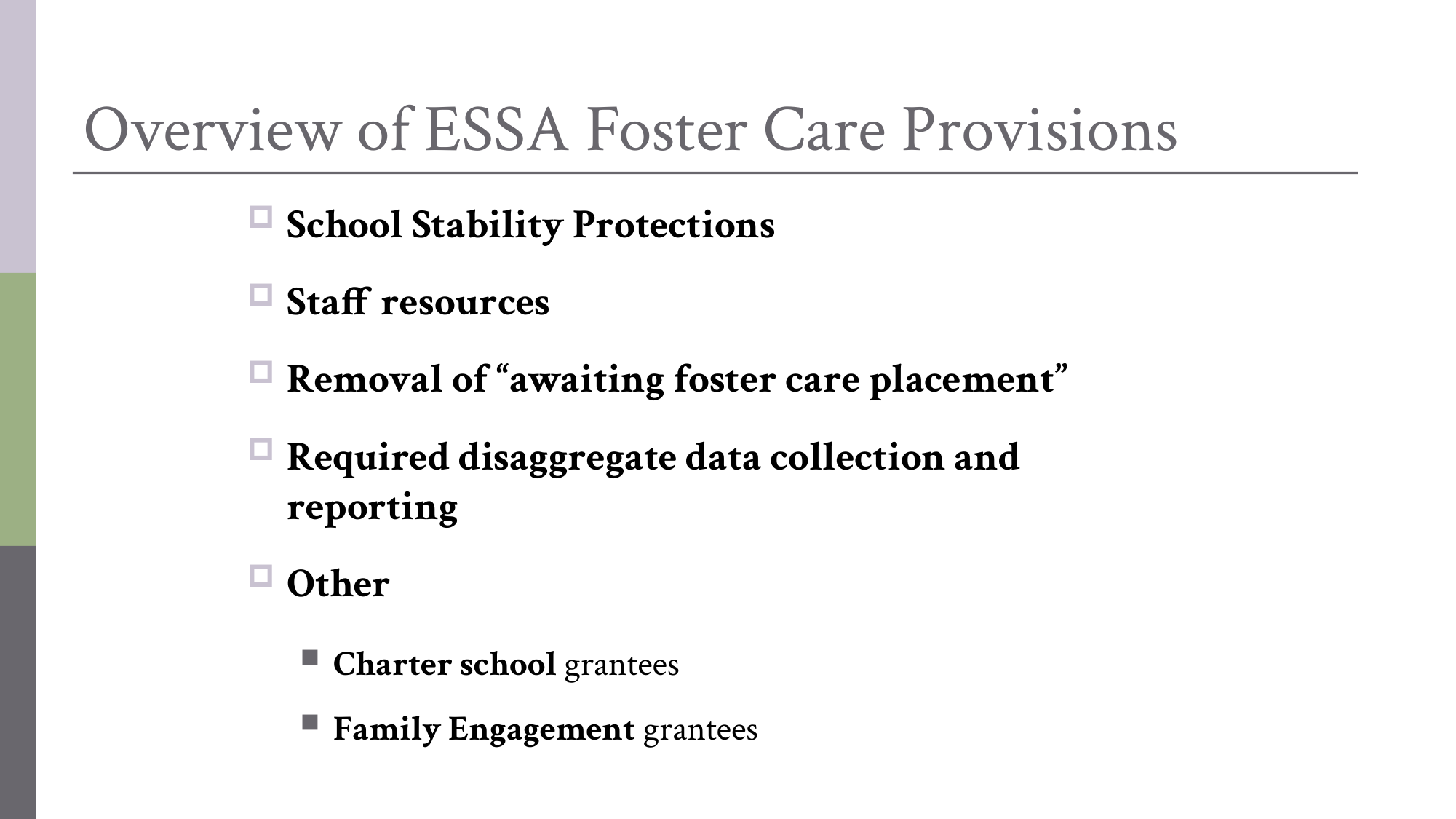

# Overview of ESSA Foster Care Provisions
School Stability Protections
Staff resources
Removal of “awaiting foster care placement”
Required disaggregate data collection and reporting
Other
Charter school grantees
Family Engagement grantees